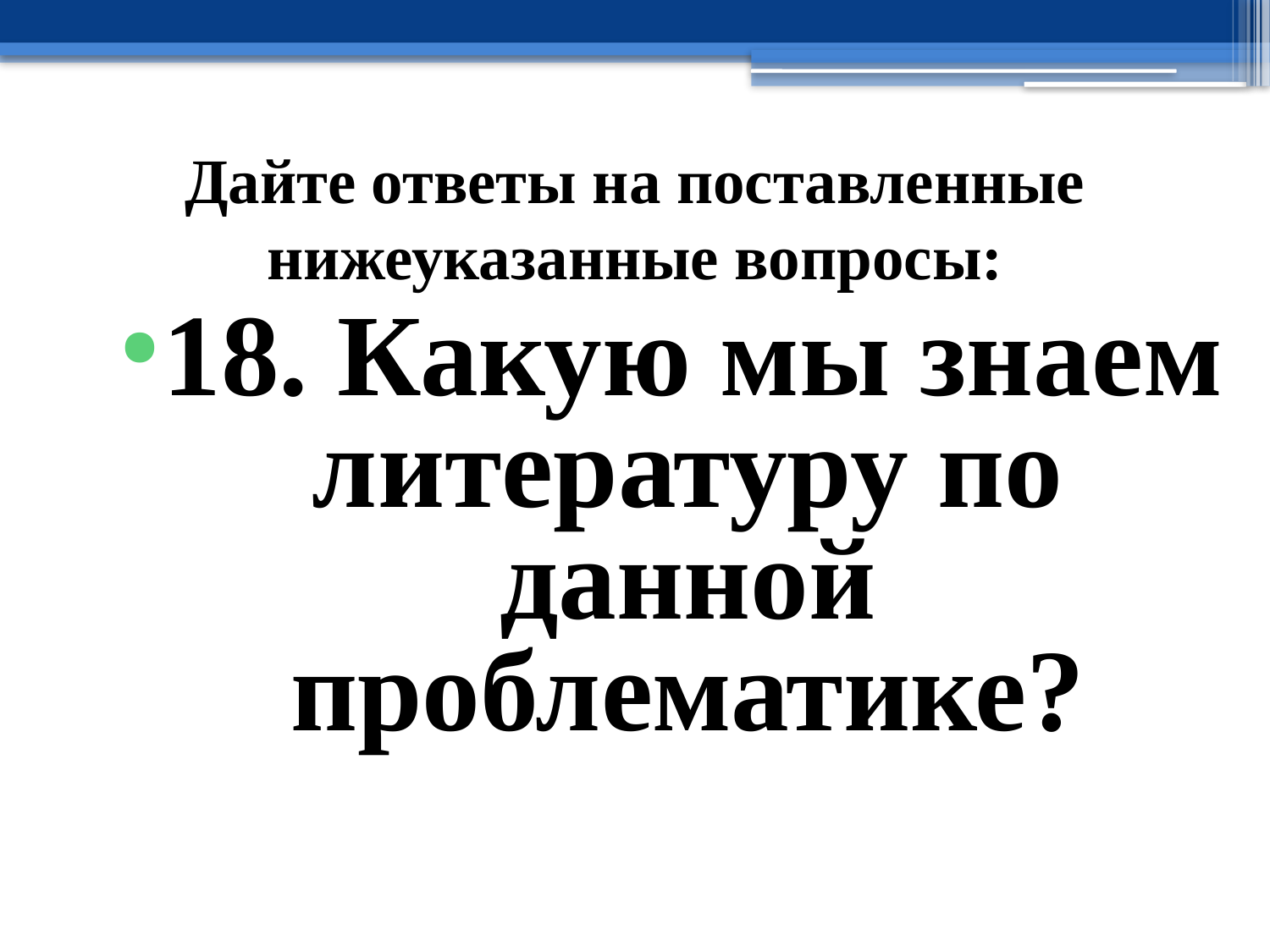

# Дайте ответы на поставленные нижеуказанные вопросы:
18. Какую мы знаем литературу по данной проблематике?